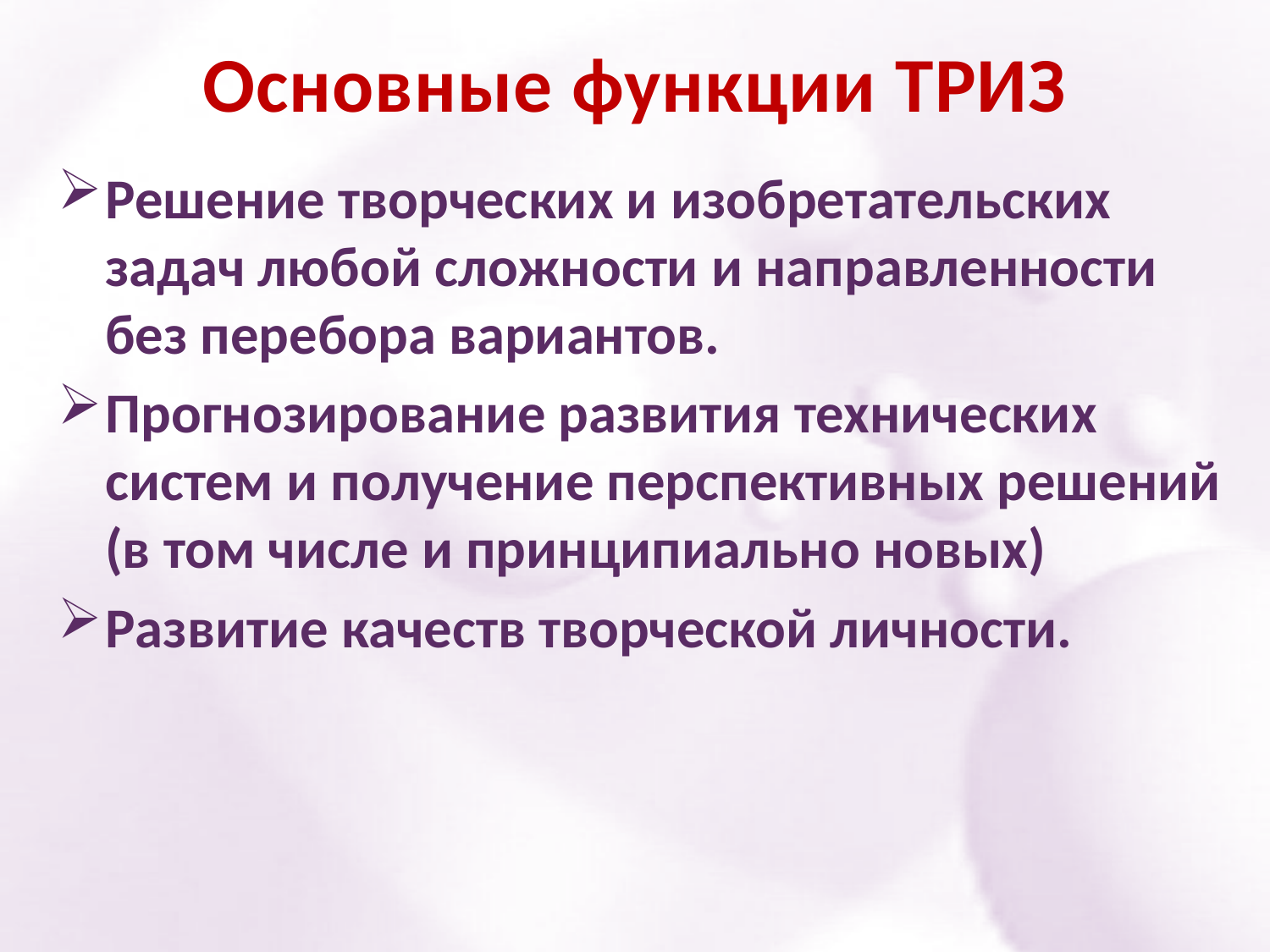

# Основные функции ТРИЗ
Решение творческих и изобретательских задач любой сложности и направленности без перебора вариантов.
Прогнозирование развития технических систем и получение перспективных решений (в том числе и принципиально новых)
Развитие качеств творческой личности.